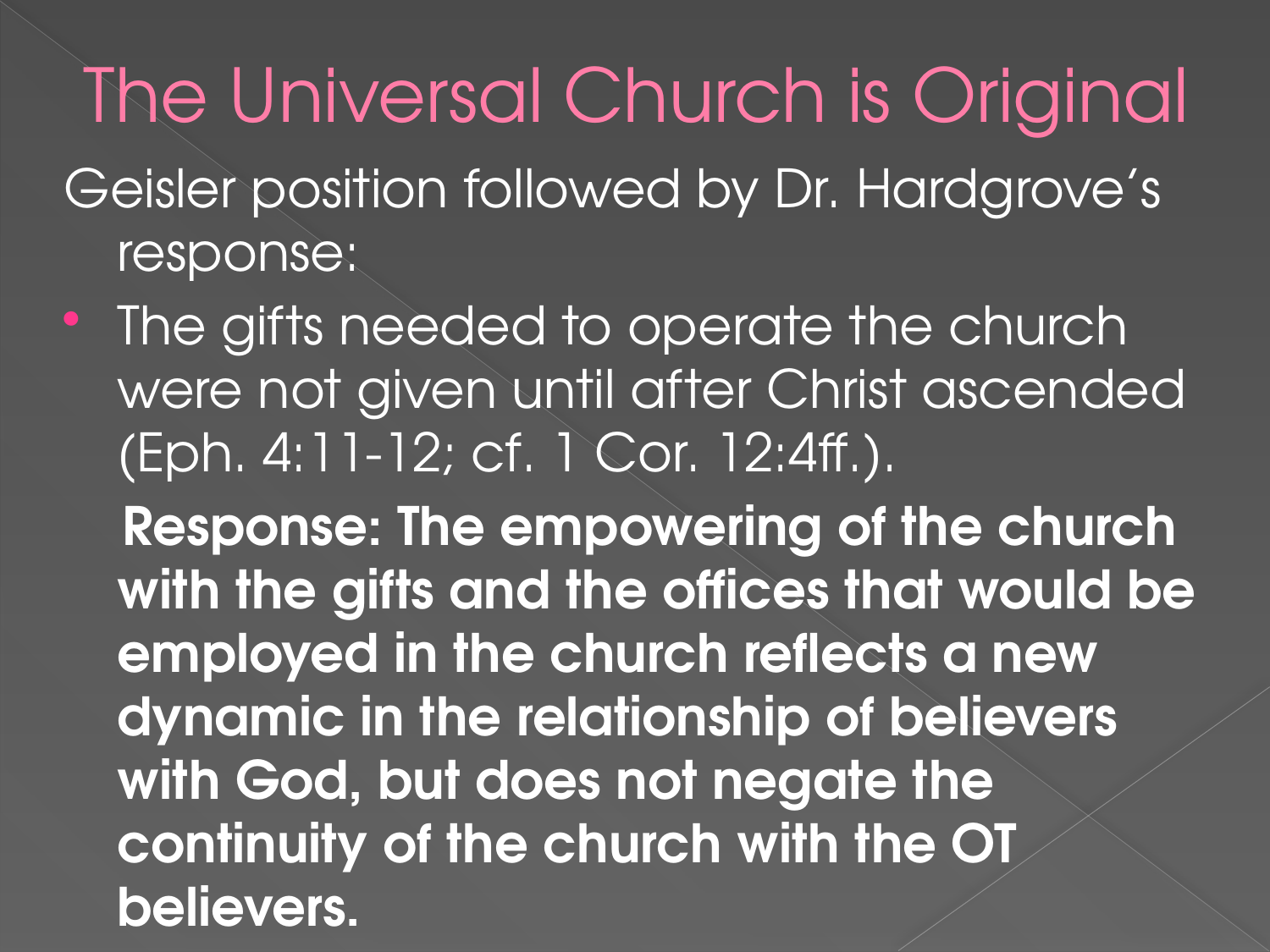

# The Universal Church is Original
Geisler position followed by Dr. Hardgrove’s response:
The gifts needed to operate the church were not given until after Christ ascended (Eph. 4:11-12; cf. 1 Cor. 12:4ff.).
    Response: The empowering of the church with the gifts and the offices that would be employed in the church reflects a new dynamic in the relationship of believers with God, but does not negate the continuity of the church with the OT believers.